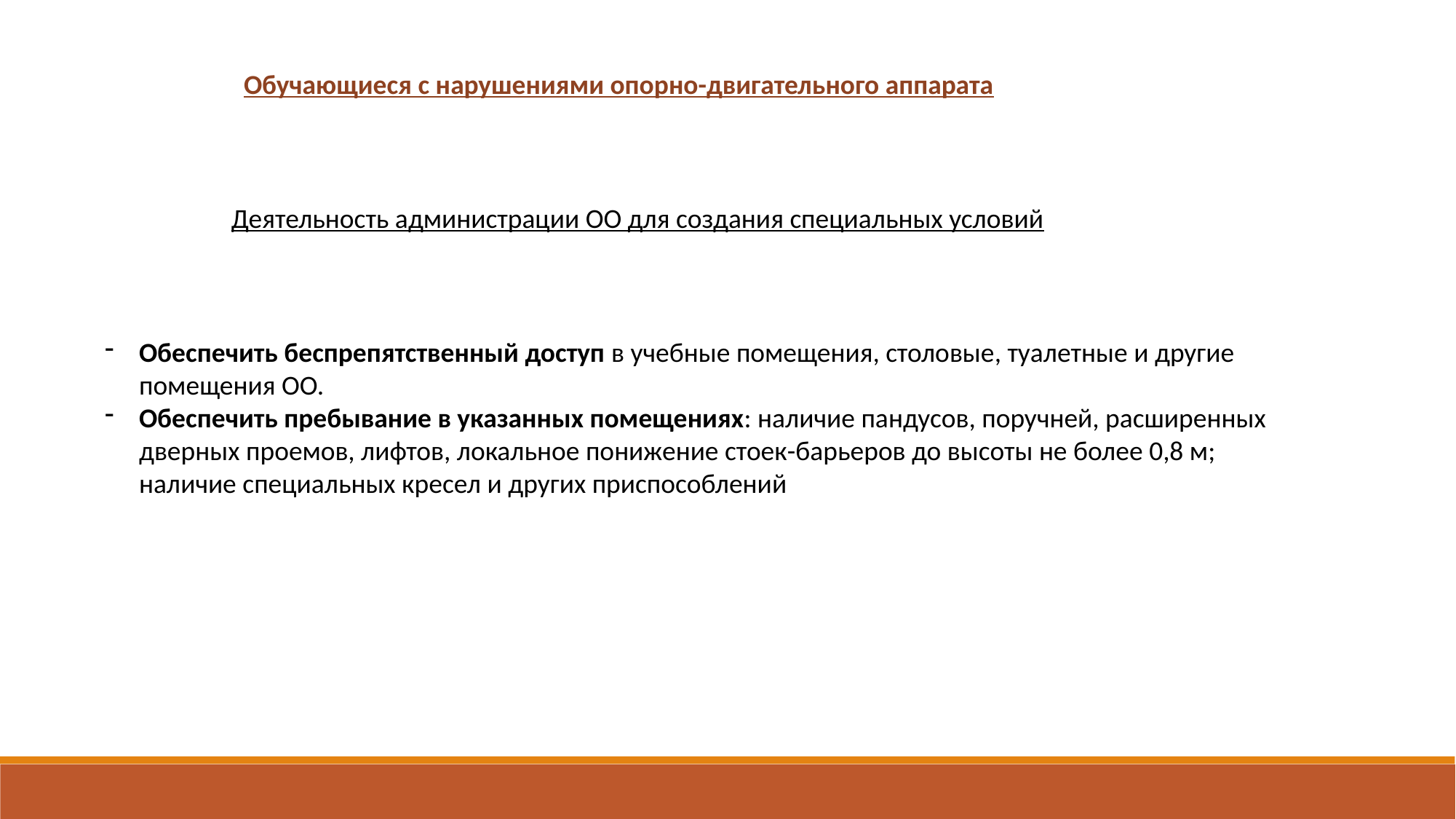

Обучающиеся с нарушениями опорно-двигательного аппарата
Деятельность администрации ОО для создания специальных условий
Обеспечить беспрепятственный доступ в учебные помещения, столовые, туалетные и другие помещения ОО.
Обеспечить пребывание в указанных помещениях: наличие пандусов, поручней, расширенных дверных проемов, лифтов, локальное понижение стоек-барьеров до высоты не более 0,8 м; наличие специальных кресел и других приспособлений